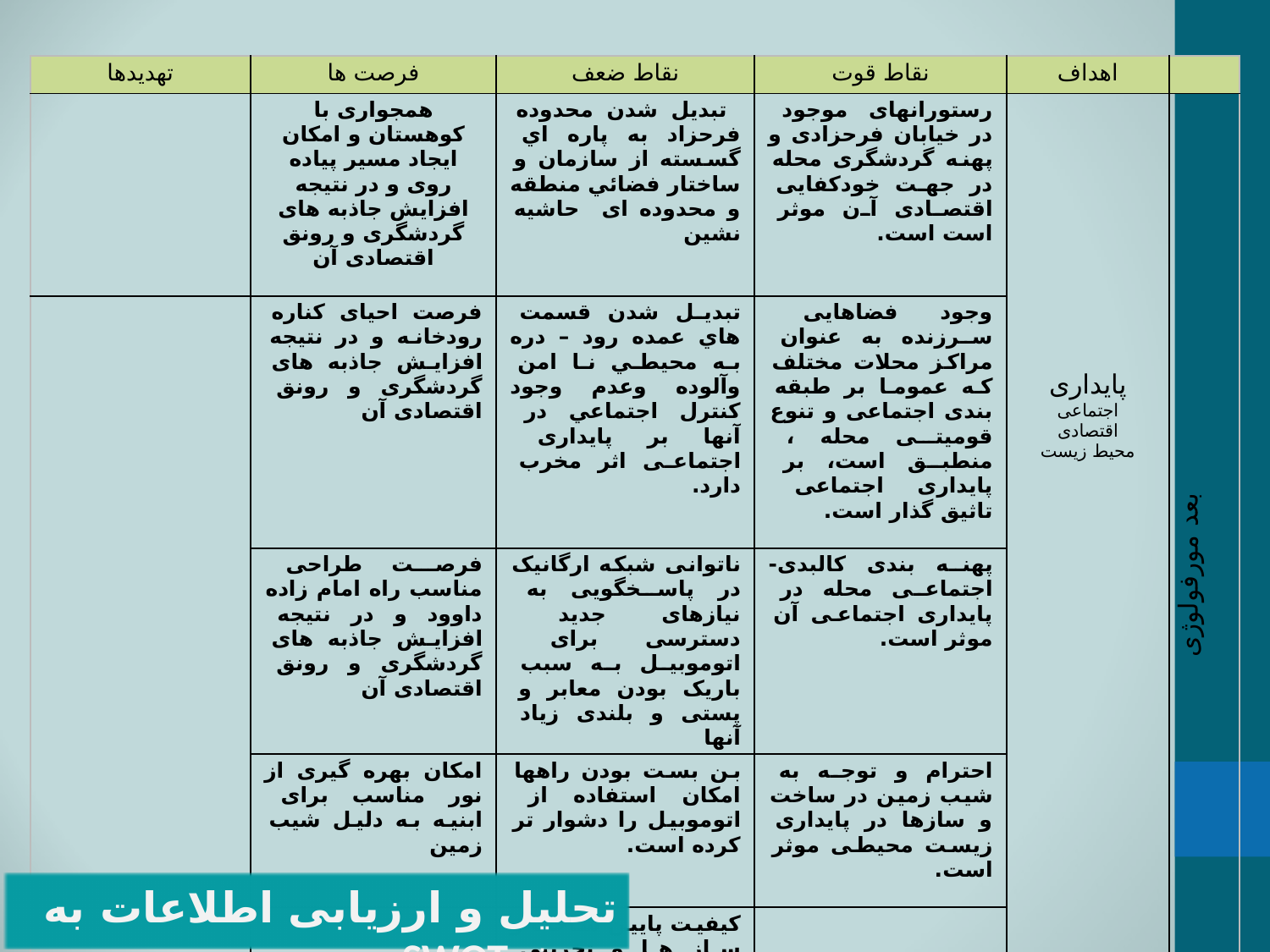

| تهدیدها | فرصت ها | نقاط ضعف | نقاط قوت | اهداف |  |
| --- | --- | --- | --- | --- | --- |
|  | همجواری با کوهستان و امکان ایجاد مسیر پیاده روی و در نتیجه افزایش جاذبه های گردشگری و رونق اقتصادی آن | تبديل شدن محدوده فرحزاد به پاره اي گسسته از سازمان و ساختار فضائي منطقه و محدوده ای حاشيه نشين | رستورانهای موجود در خیابان فرحزادی و پهنه گردشگری محله در جهت خودکفایی اقتصادی آن موثر است است. | پایداری اجتماعی اقتصادی محیط زیست | بعد مورفولوژی |
|  | فرصت احیای کناره رودخانه و در نتیجه افزایش جاذبه های گردشگری و رونق اقتصادی آن | تبديل شدن قسمت هاي عمده رود – دره به محيطي نا امن وآلوده وعدم وجود كنترل اجتماعي در آنها بر پایداری اجتماعی اثر مخرب دارد. | وجود فضاهایی سرزنده به عنوان مراکز محلات مختلف که عموما بر طبقه بندی اجتماعی و تنوع قومیتی محله ، منطبق است، بر پایداری اجتماعی تاثیق گذار است. |  |  |
|  | فرصت طراحی مناسب راه امام زاده داوود و در نتیجه افزایش جاذبه های گردشگری و رونق اقتصادی آن | ناتوانی شبکه ارگانیک در پاسخگویی به نیازهای جدید دسترسی برای اتوموبیل به سبب باریک بودن معابر و پستی و بلندی زیاد آنها | پهنه بندی کالبدی-اجتماعی محله در پایداری اجتماعی آن موثر است. |  |  |
|  | امکان بهره گیری از نور مناسب برای ابنیه به دلیل شیب زمین | بن بست بودن راهها امکان استفاده از اتوموبیل را دشوار تر کرده است. | احترام و توجه به شیب زمین در ساخت و سازها در پایداری زیست محیطی موثر است. |  |  |
|  |  | کیفیت پایین ساخت و ساز ها و تخریبی بودن بخش عمده ای از بافت |  |  |  |

تحلیل و ارزیابی اطلاعات به روشSWOT